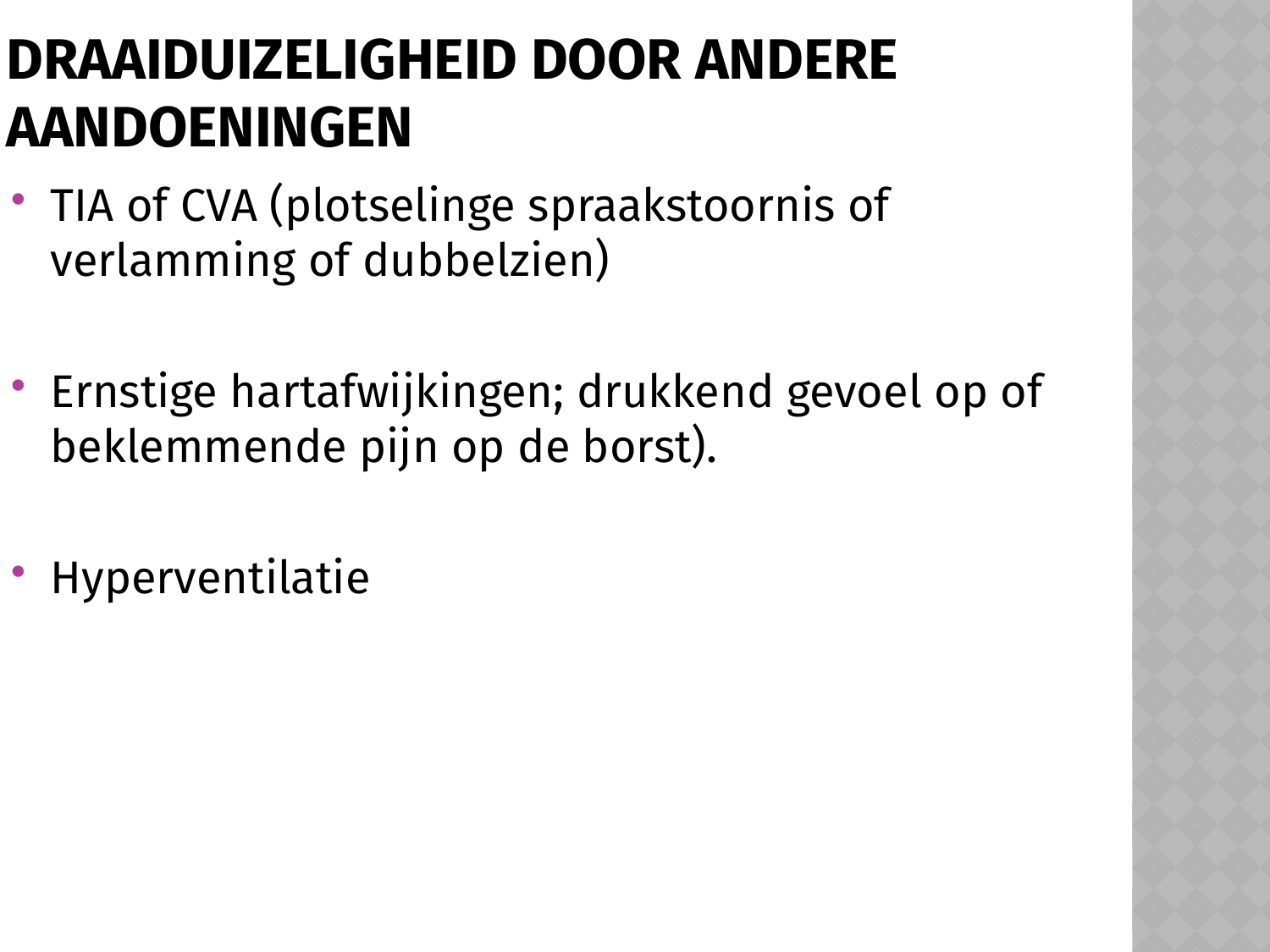

Draaiduizeligheid door andere aandoeningen
TIA of CVA (plotselinge spraakstoornis of verlamming of dubbelzien)

Ernstige hartafwijkingen; drukkend gevoel op of beklemmende pijn op de borst).

Hyperventilatie